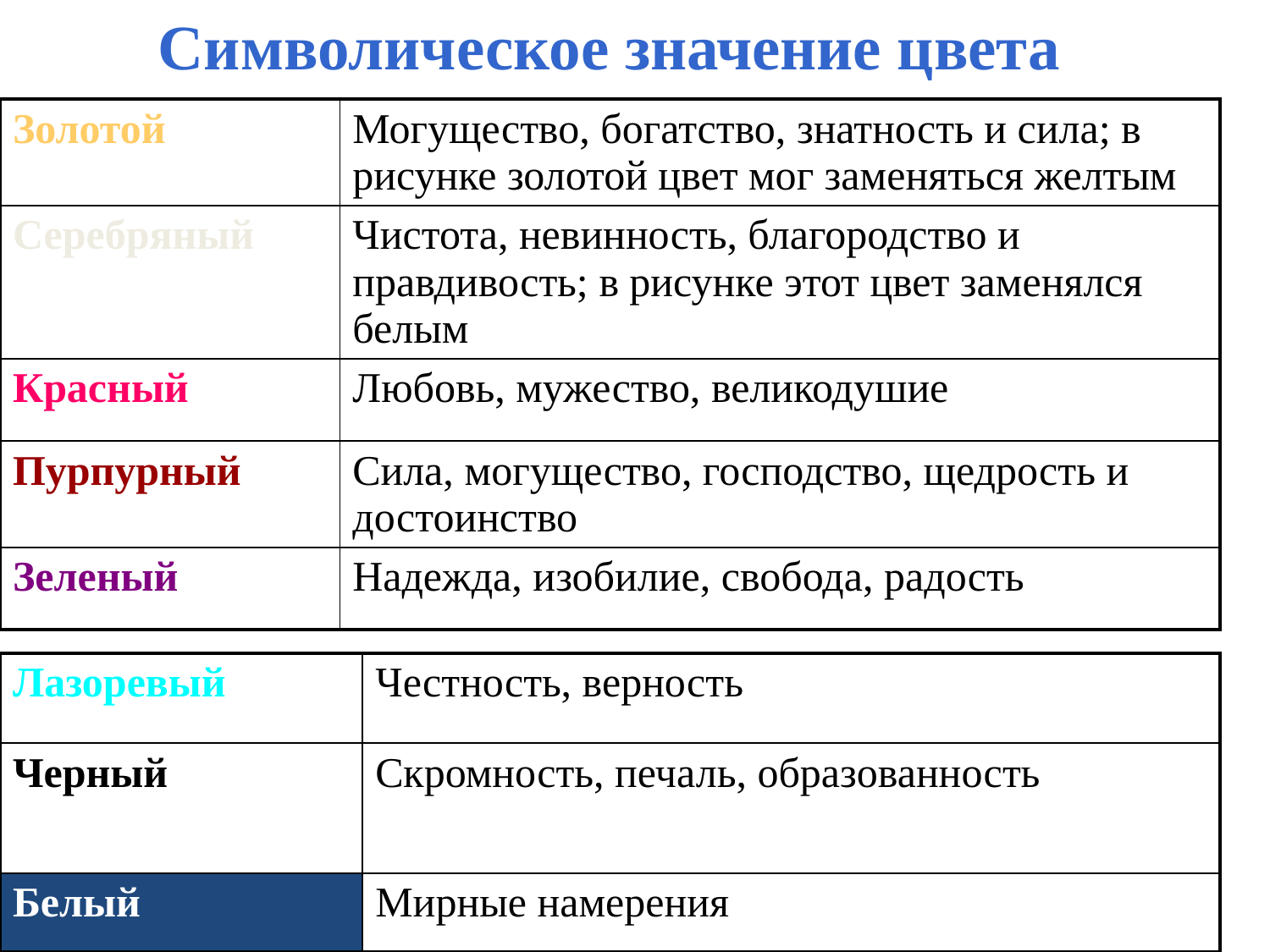

Символическое значение цвета
| Золотой | Могущество, богатство, знатность и сила; в рисунке золотой цвет мог заменяться желтым |
| --- | --- |
| Серебряный | Чистота, невинность, благородство и правдивость; в рисунке этот цвет заменялся белым |
| Красный | Любовь, мужество, великодушие |
| Пурпурный | Сила, могущество, господство, щедрость и достоинство |
| Зеленый | Надежда, изобилие, свобода, радость |
| Лазоревый | Честность, верность |
| --- | --- |
| Черный | Скромность, печаль, образованность |
| Белый | Мирные намерения |